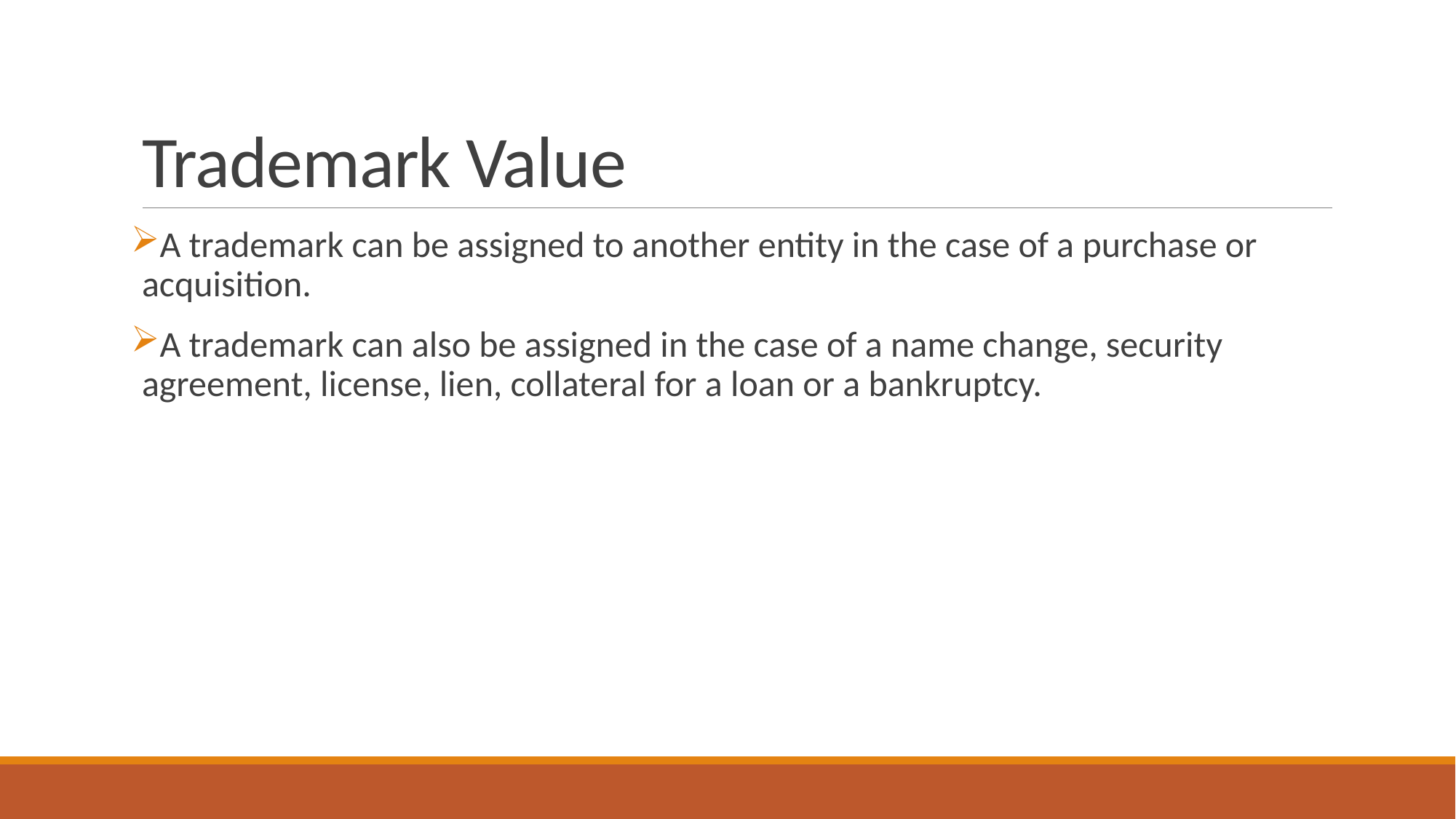

# Trademark Value
A trademark can be assigned to another entity in the case of a purchase or acquisition.
A trademark can also be assigned in the case of a name change, security agreement, license, lien, collateral for a loan or a bankruptcy.